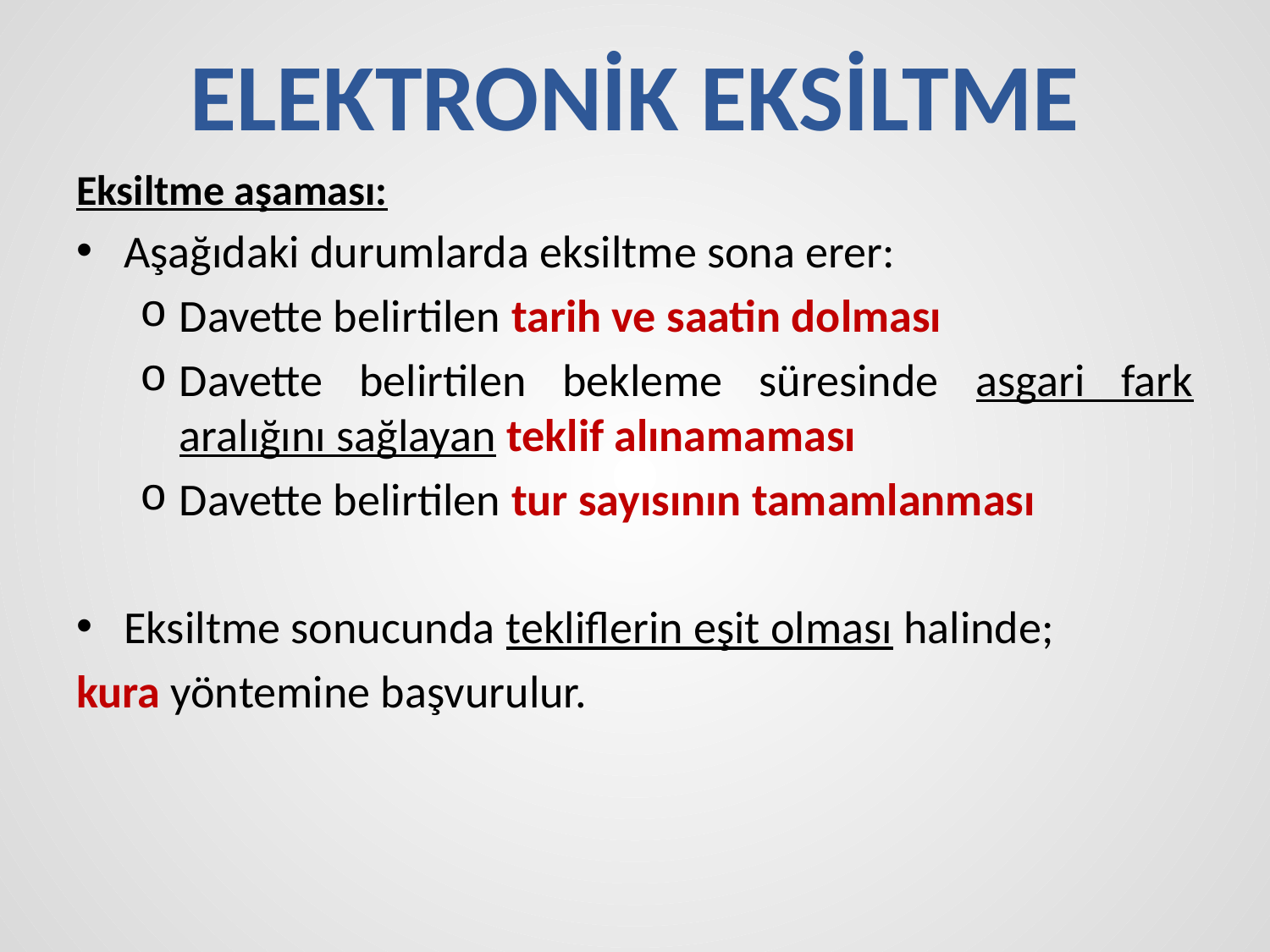

# ELEKTRONİK EKSİLTME
Eksiltme aşaması:
Aşağıdaki durumlarda eksiltme sona erer:
Davette belirtilen tarih ve saatin dolması
Davette belirtilen bekleme süresinde asgari fark aralığını sağlayan teklif alınamaması
Davette belirtilen tur sayısının tamamlanması

Eksiltme sonucunda tekliflerin eşit olması halinde;
kura yöntemine başvurulur.